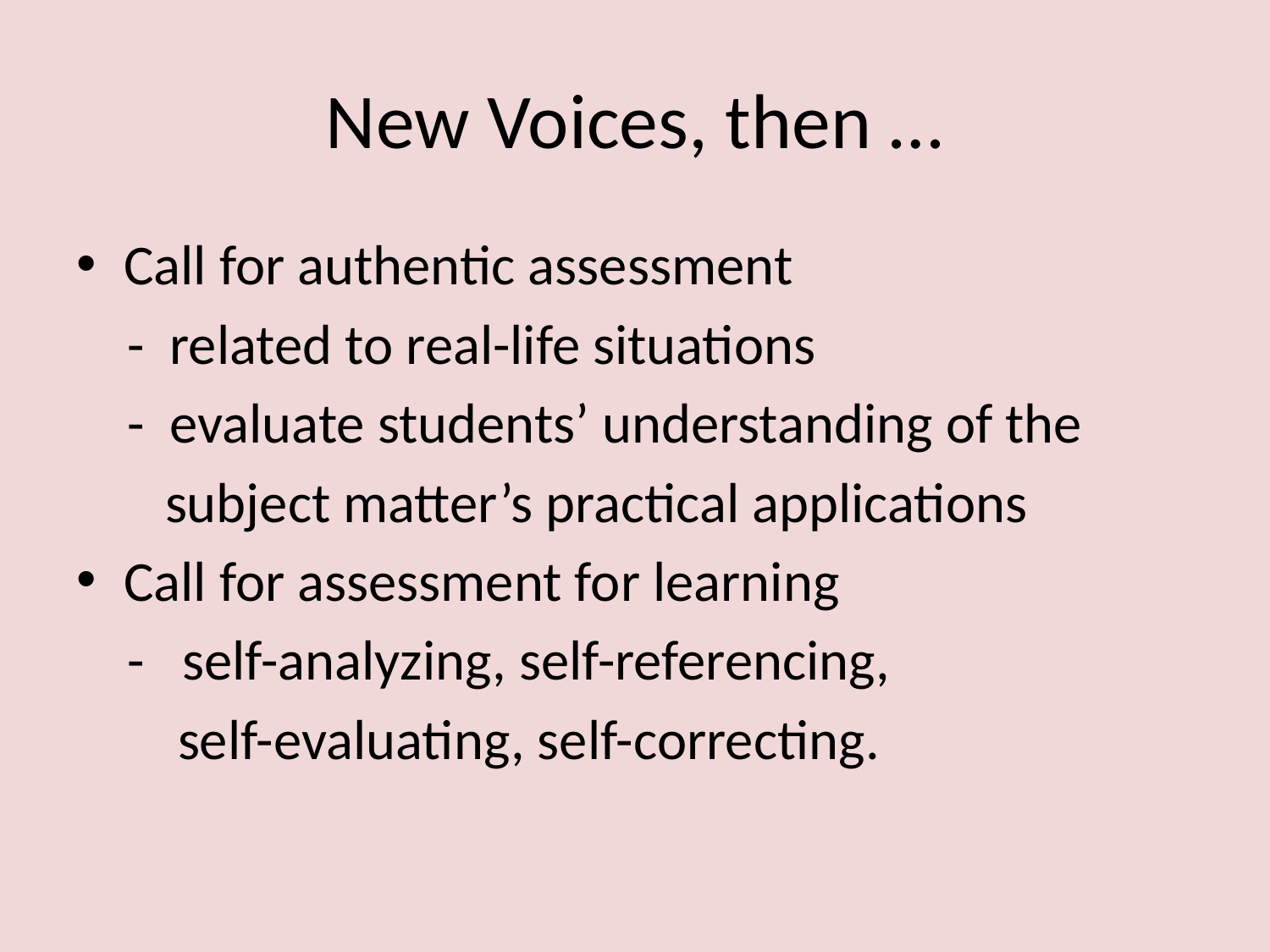

# New Voices, then …
Call for authentic assessment
    -  related to real-life situations
    -  evaluate students’ understanding of the
       subject matter’s practical applications
Call for assessment for learning
    -   self-analyzing, self-referencing,
        self-evaluating, self-correcting.